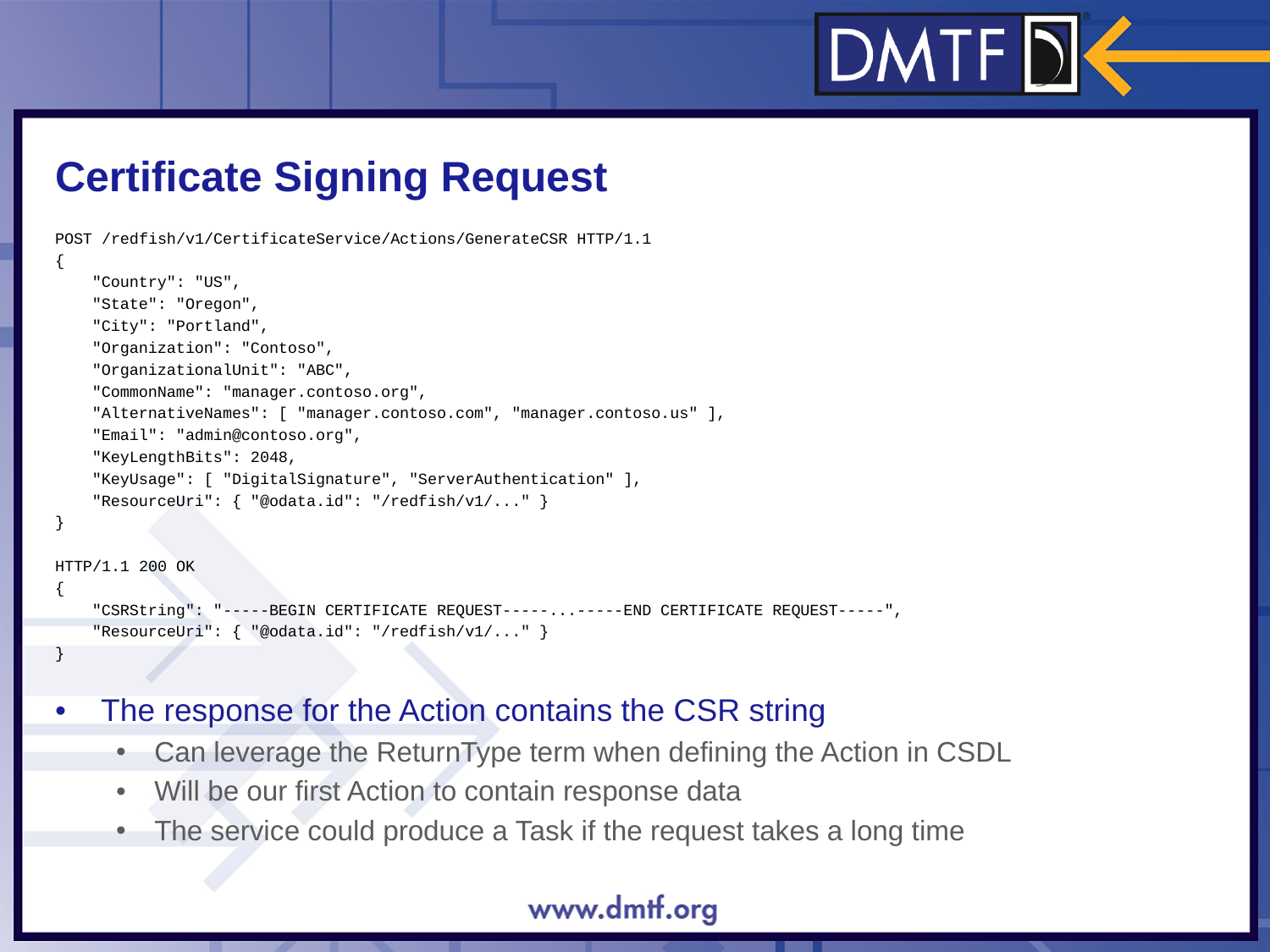

# Certificate Signing Request
POST /redfish/v1/CertificateService/Actions/GenerateCSR HTTP/1.1
{
    "Country": "US",
    "State": "Oregon",
    "City": "Portland",
    "Organization": "Contoso",
    "OrganizationalUnit": "ABC",
    "CommonName": "manager.contoso.org",
    "AlternativeNames": [ "manager.contoso.com", "manager.contoso.us" ],
    "Email": "admin@contoso.org",
    "KeyLengthBits": 2048,
    "KeyUsage": [ "DigitalSignature", "ServerAuthentication" ],
    "ResourceUri": { "@odata.id": "/redfish/v1/..." }
}

HTTP/1.1 200 OK
{
    "CSRString": "-----BEGIN CERTIFICATE REQUEST-----...-----END CERTIFICATE REQUEST-----",
    "ResourceUri": { "@odata.id": "/redfish/v1/..." }
}

The response for the Action contains the CSR string
Can leverage the ReturnType term when defining the Action in CSDL
Will be our first Action to contain response data
The service could produce a Task if the request takes a long time